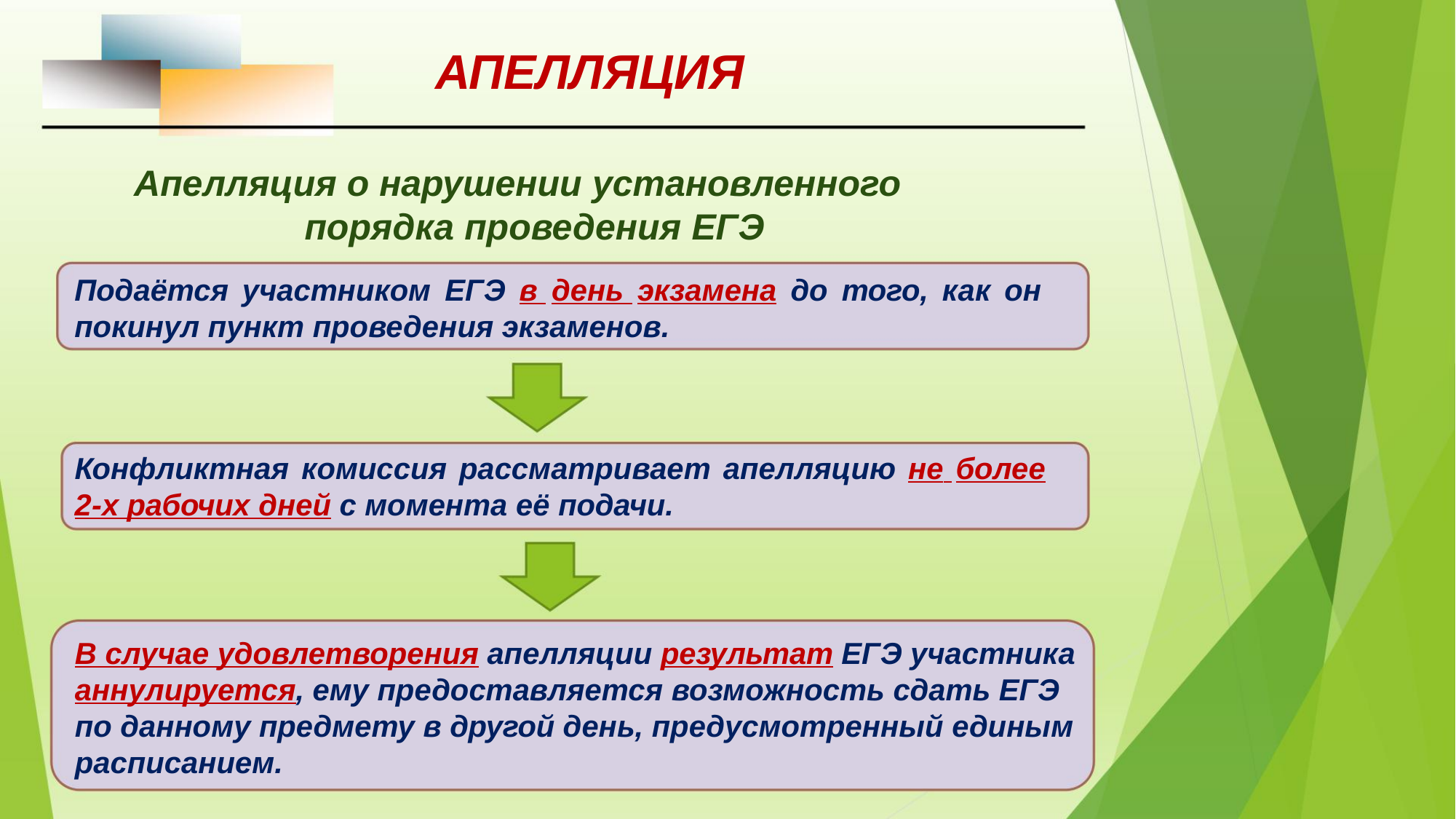

АПЕЛЛЯЦИЯ
Апелляция о нарушении установленного
порядка проведения ЕГЭ
Подаётся участником ЕГЭ в день экзамена до того, как он
покинул пункт проведения экзаменов.
Конфликтная комиссия рассматривает апелляцию не более
2-х рабочих дней с момента её подачи.
В случае удовлетворения апелляции результат ЕГЭ участника
аннулируется, ему предоставляется возможность сдать ЕГЭ
по данному предмету в другой день, предусмотренный единым
расписанием.